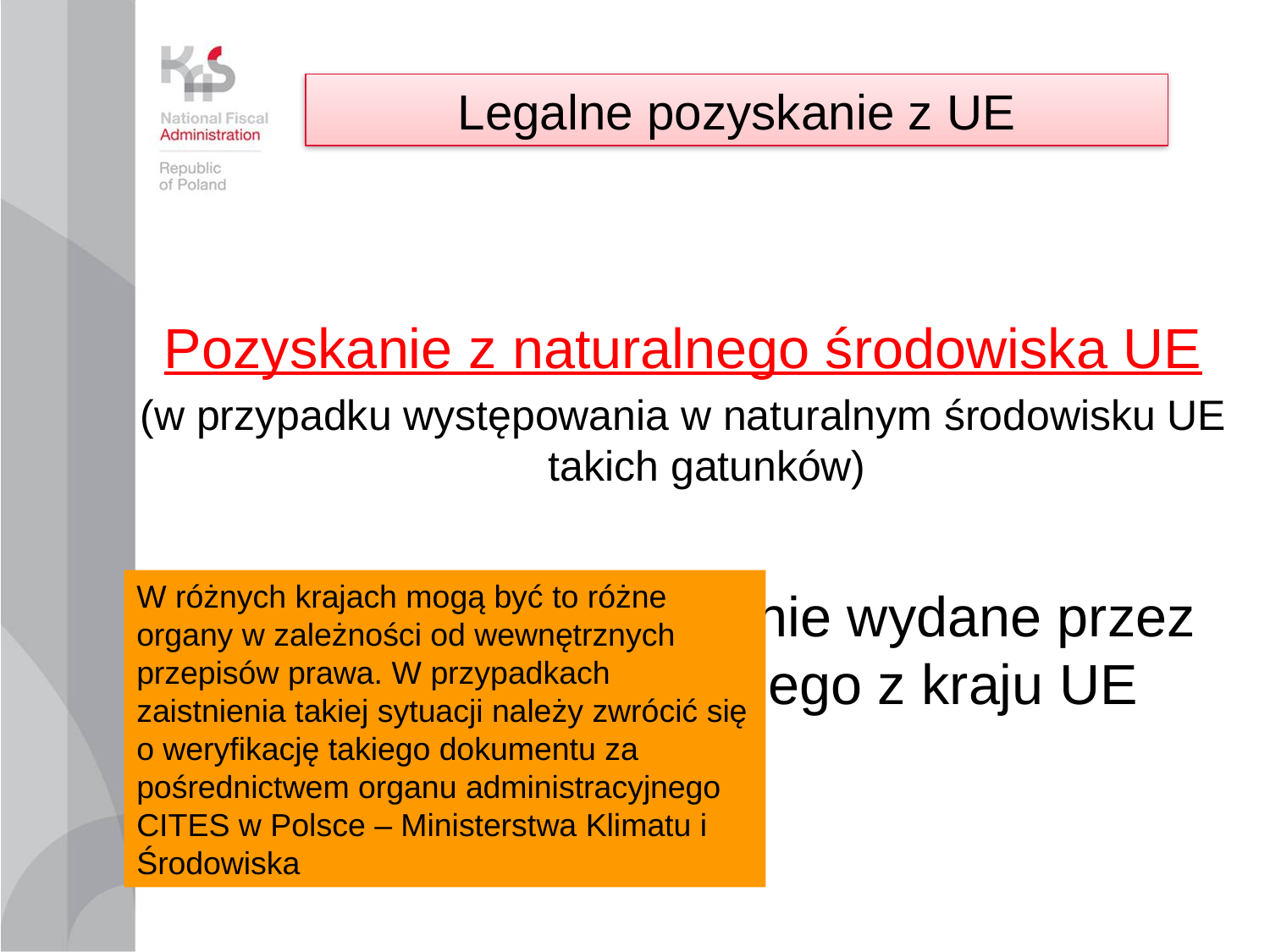

Legalne pozyskanie z UE
Pozyskanie z naturalnego środowiska UE
(w przypadku występowania w naturalnym środowisku UE takich gatunków)

Zezwolenie na pozyskanie wydane przez właściwy organ danego z kraju UE

W różnych krajach mogą być to różne organy w zależności od wewnętrznych przepisów prawa. W przypadkach zaistnienia takiej sytuacji należy zwrócić się o weryfikację takiego dokumentu za pośrednictwem organu administracyjnego CITES w Polsce – Ministerstwa Klimatu i Środowiska